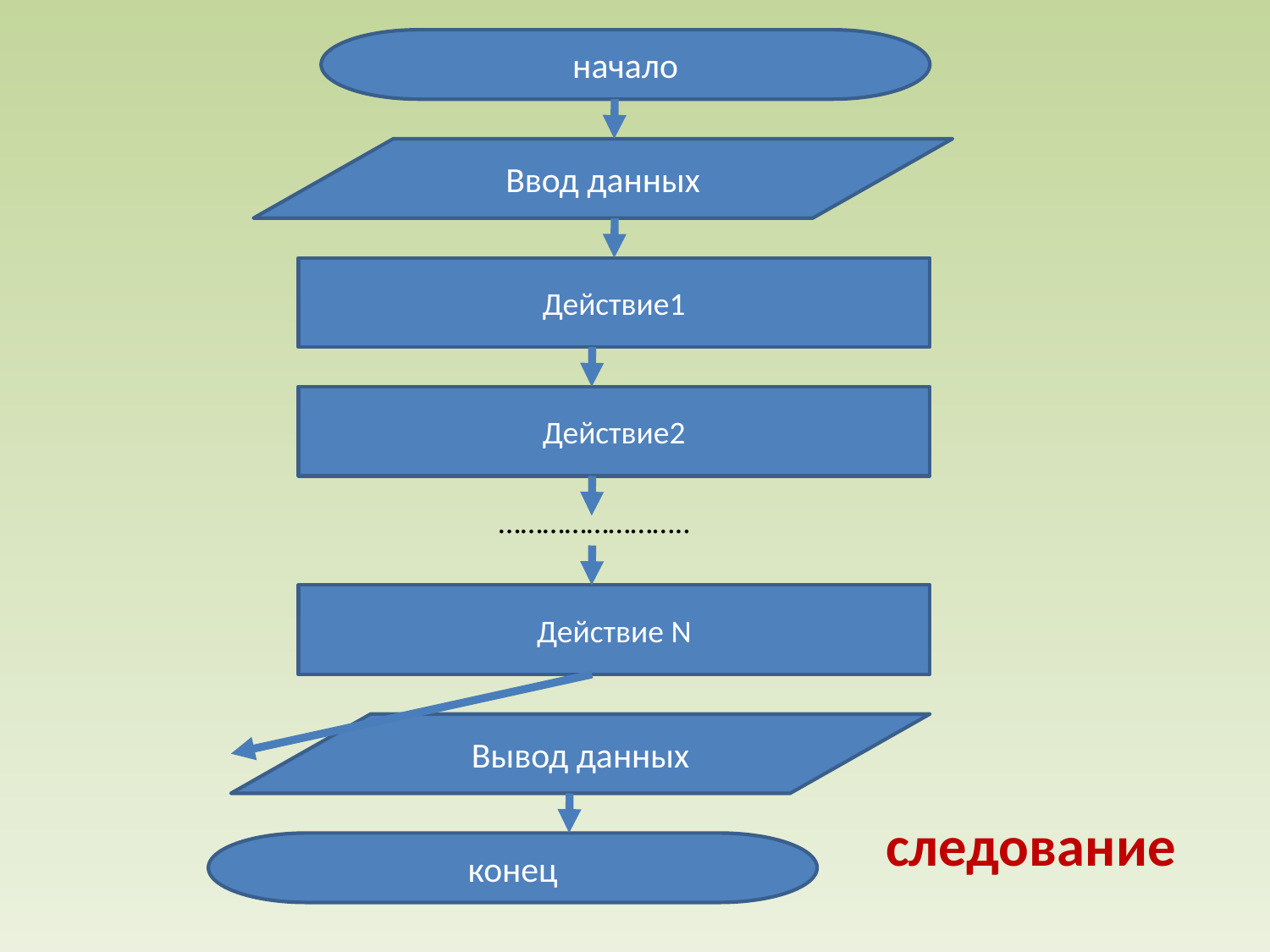

начало
Ввод данных
Действие1
Действие2
Действие N
Вывод данных
конец
……………………..
следование